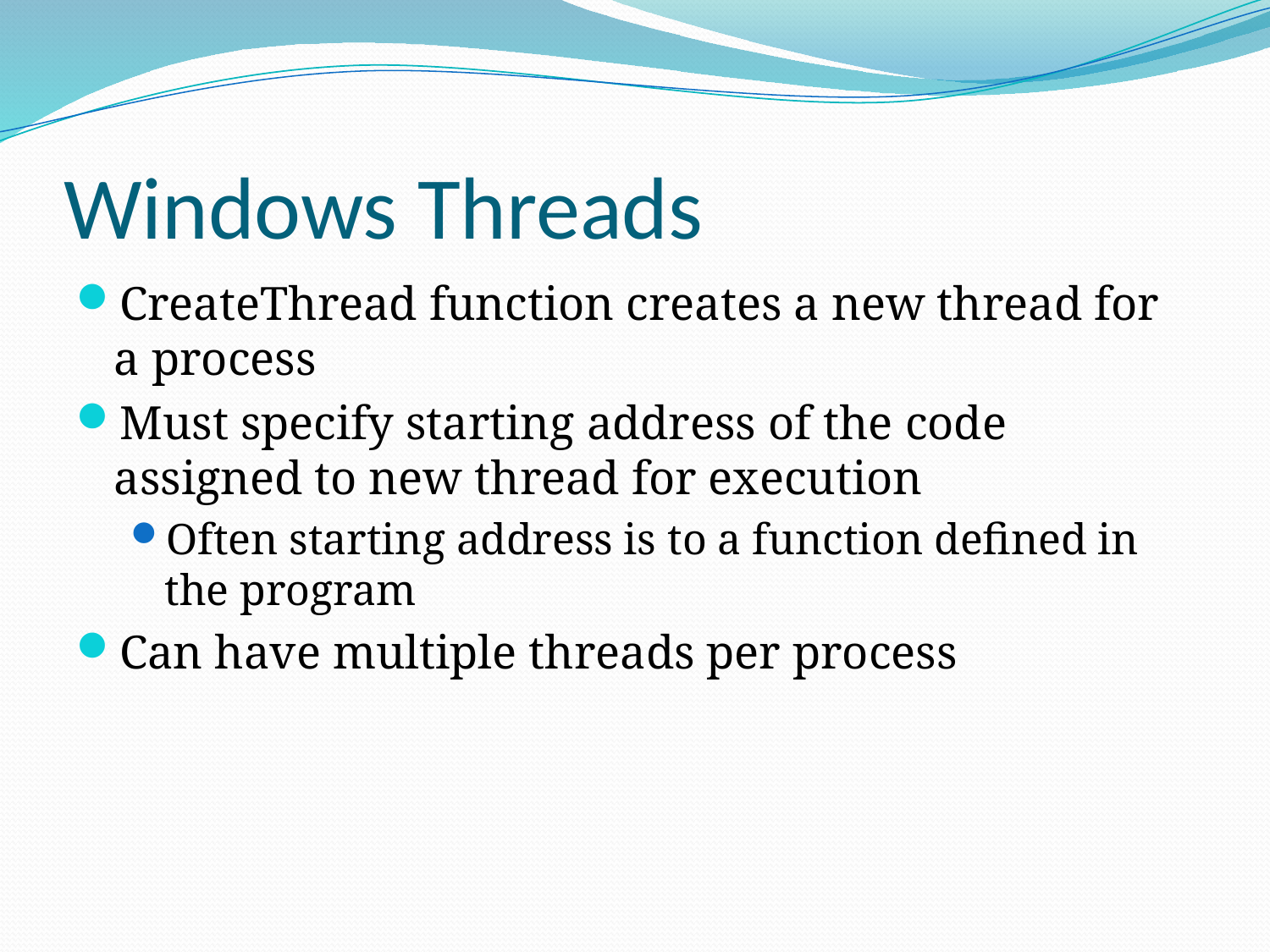

# Windows Threads
CreateThread function creates a new thread for a process
Must specify starting address of the code assigned to new thread for execution
Often starting address is to a function defined in the program
Can have multiple threads per process